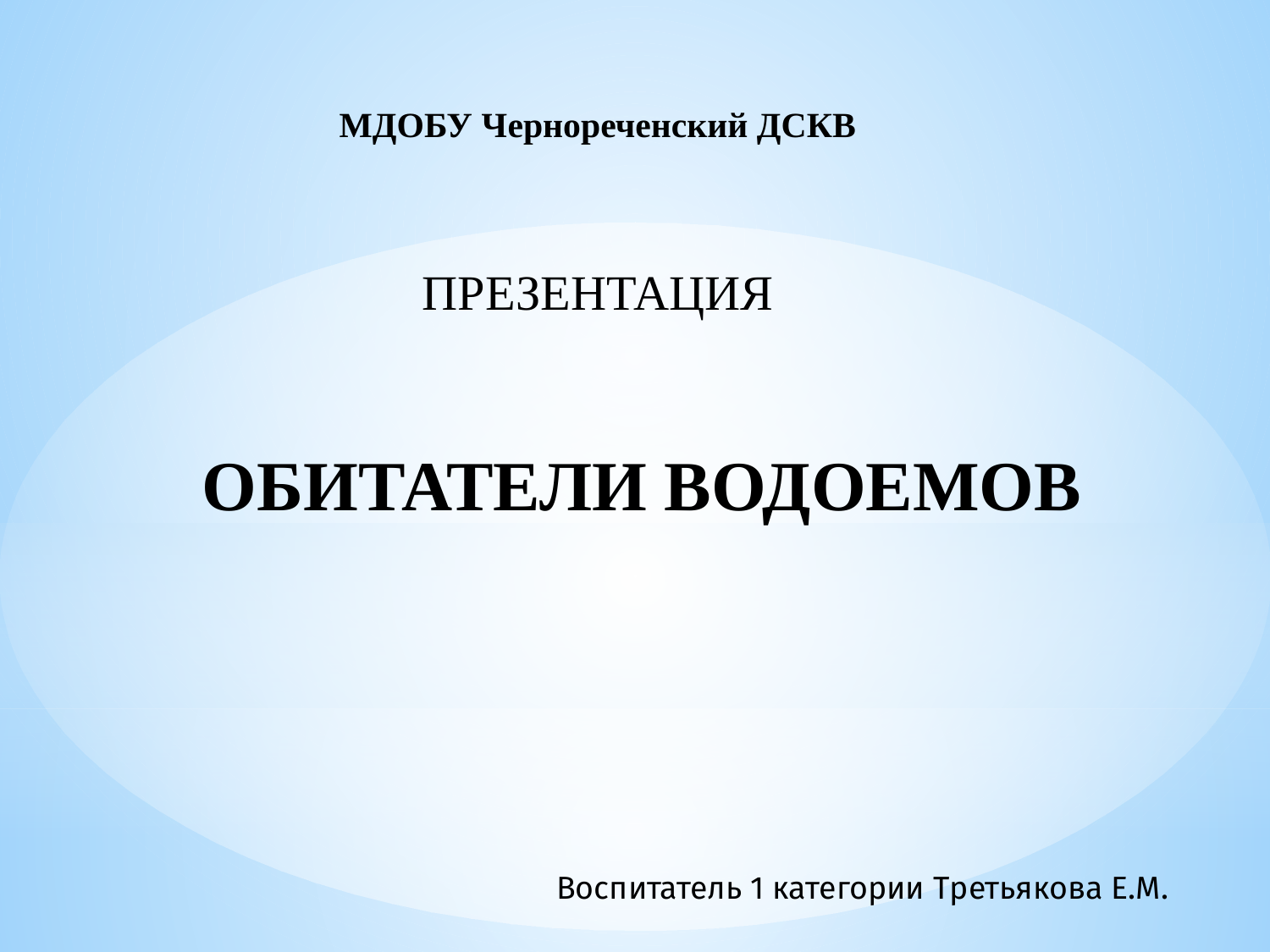

МДОБУ Чернореченский ДСКВ
ПРЕЗЕНТАЦИЯ
ОБИТАТЕЛИ ВОДОЕМОВ
Воспитатель 1 категории Третьякова Е.М.